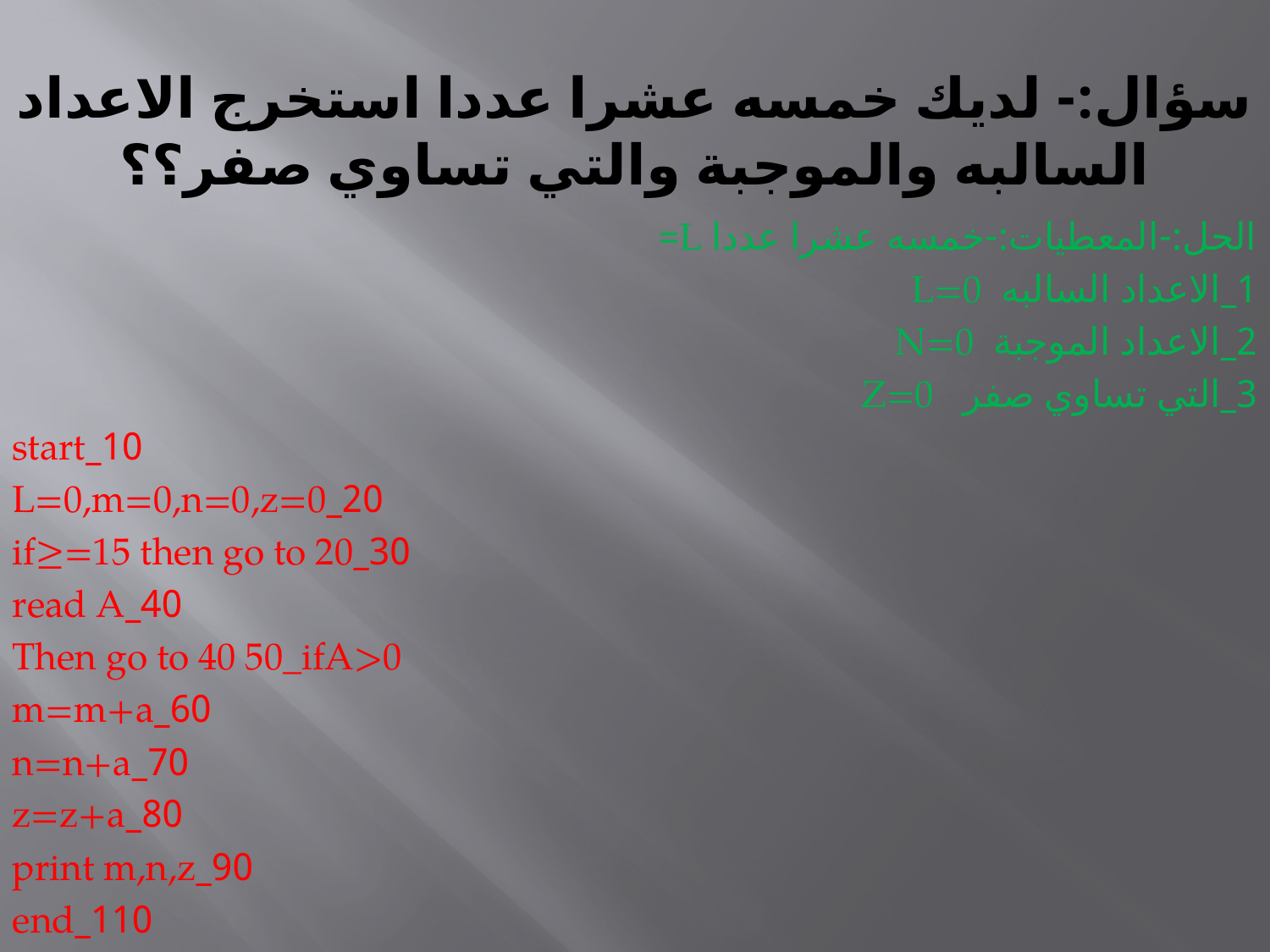

# سؤال:- لديك خمسه عشرا عددا استخرج الاعداد السالبه والموجبة والتي تساوي صفر؟؟
الحل:-المعطيات:-خمسه عشرا عددا L=
1_الاعداد السالبه  L=0
2_الاعداد الموجبة  N=0
3_التي تساوي صفر   Z=0
10_start
20_L=0,m=0,n=0,z=0
30_if≥=15 then go to 20
40_read A
Then go to 40 50_ifA>0
60_m=m+a
70_n=n+a
80_z=z+a
90_print m,n,z
110_end